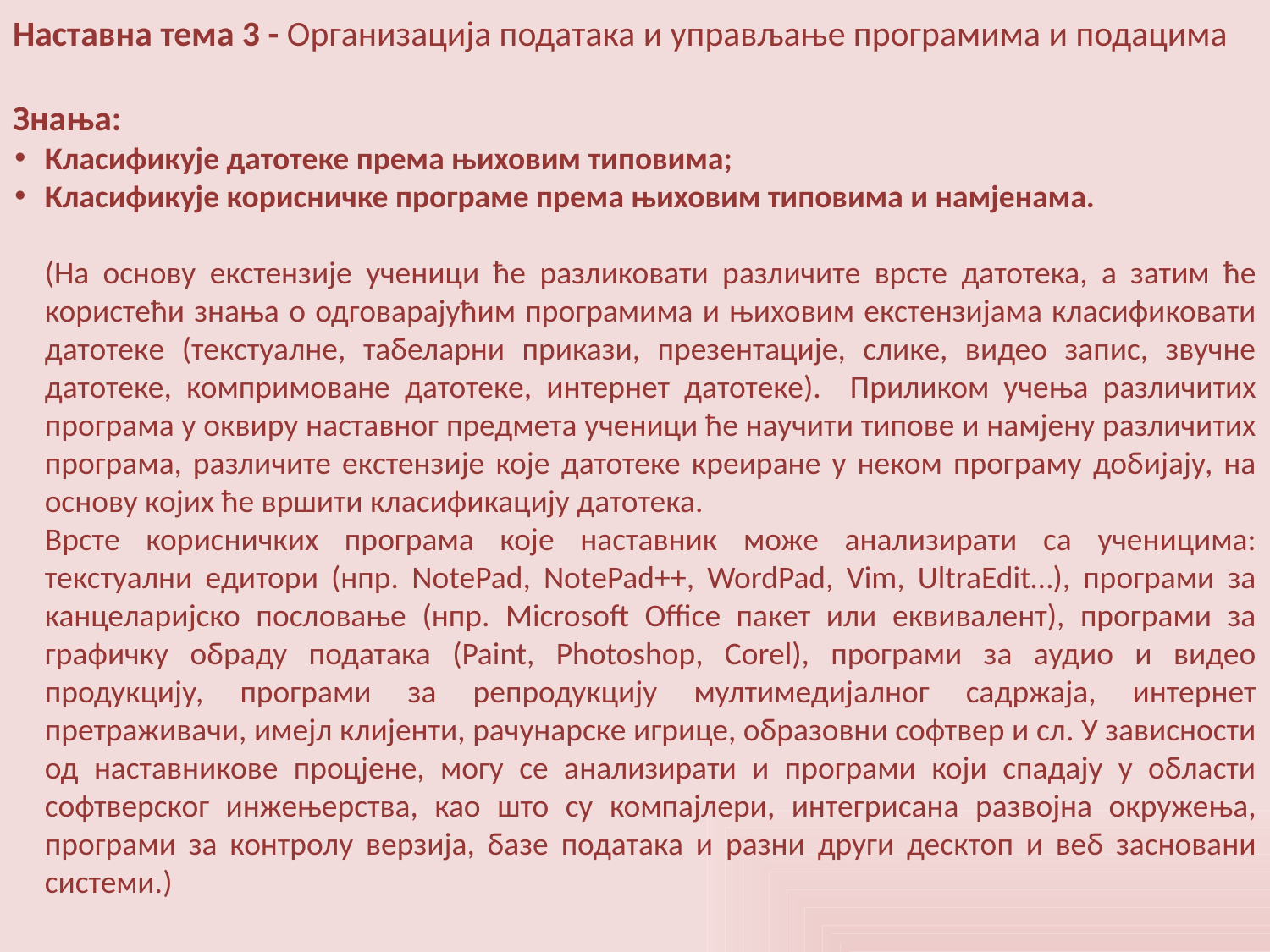

Наставна тема 3 - Организација података и управљање програмима и подацима

Знања:
Класификује датотеке према њиховим типовима;
Класификује корисничке програме према њиховим типовима и намјенама.

(На основу екстензије ученици ће разликовати различите врсте датотека, а затим ће користећи знања о одговарајућим програмима и њиховим екстензијама класификовати датотекe (текстуалне, табеларни прикази, презентације, слике, видео запис, звучне датотеке, компримоване датотеке, интернет датотеке).  Приликом учења различитих програма у оквиру наставног предмета ученици ће научити типове и намјену различитих програма, различите екстензије које датотеке креиране у неком програму добијају, на основу којих ће вршити класификацију датотека.
Врсте корисничких програма које наставник може анализирати са ученицима: текстуални едитори (нпр. NotePad, NotePad++, WordPad, Vim, UltraEdit…), програми за канцеларијско пословање (нпр. Microsoft Office пакет или еквивалент), програми за графичку обраду података (Paint, Photoshop, Corel), програми за аудио и видео продукцију, програми за репродукцију мултимедијалног садржаја, интернет претраживачи, имејл клијенти, рачунарске игрице, образовни софтвер и сл. У зависности од наставникове процјене, могу се анализирати и програми који спадају у области софтверског инжењерства, као што су компајлери, интегрисана развојна окружења, програми за контролу верзија, базе података и разни други десктоп и веб засновани системи.)